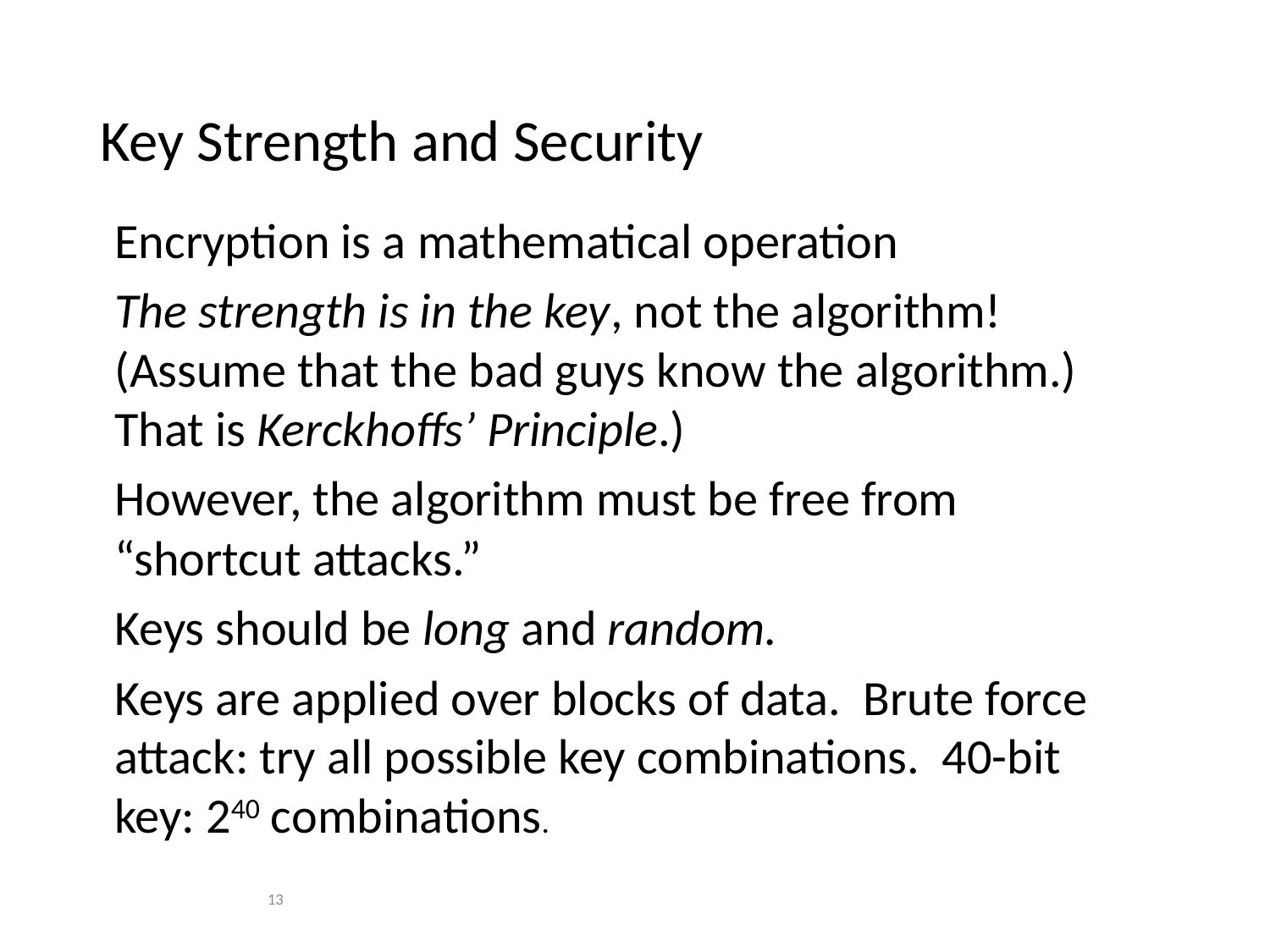

# Key Strength and Security
Encryption is a mathematical operation
The strength is in the key, not the algorithm!  (Assume that the bad guys know the algorithm.)  That is Kerckhoffs’ Principle.)
However, the algorithm must be free from “shortcut attacks.”
Keys should be long and random.
Keys are applied over blocks of data.  Brute force attack: try all possible key combinations.  40-bit key: 240 combinations.
13